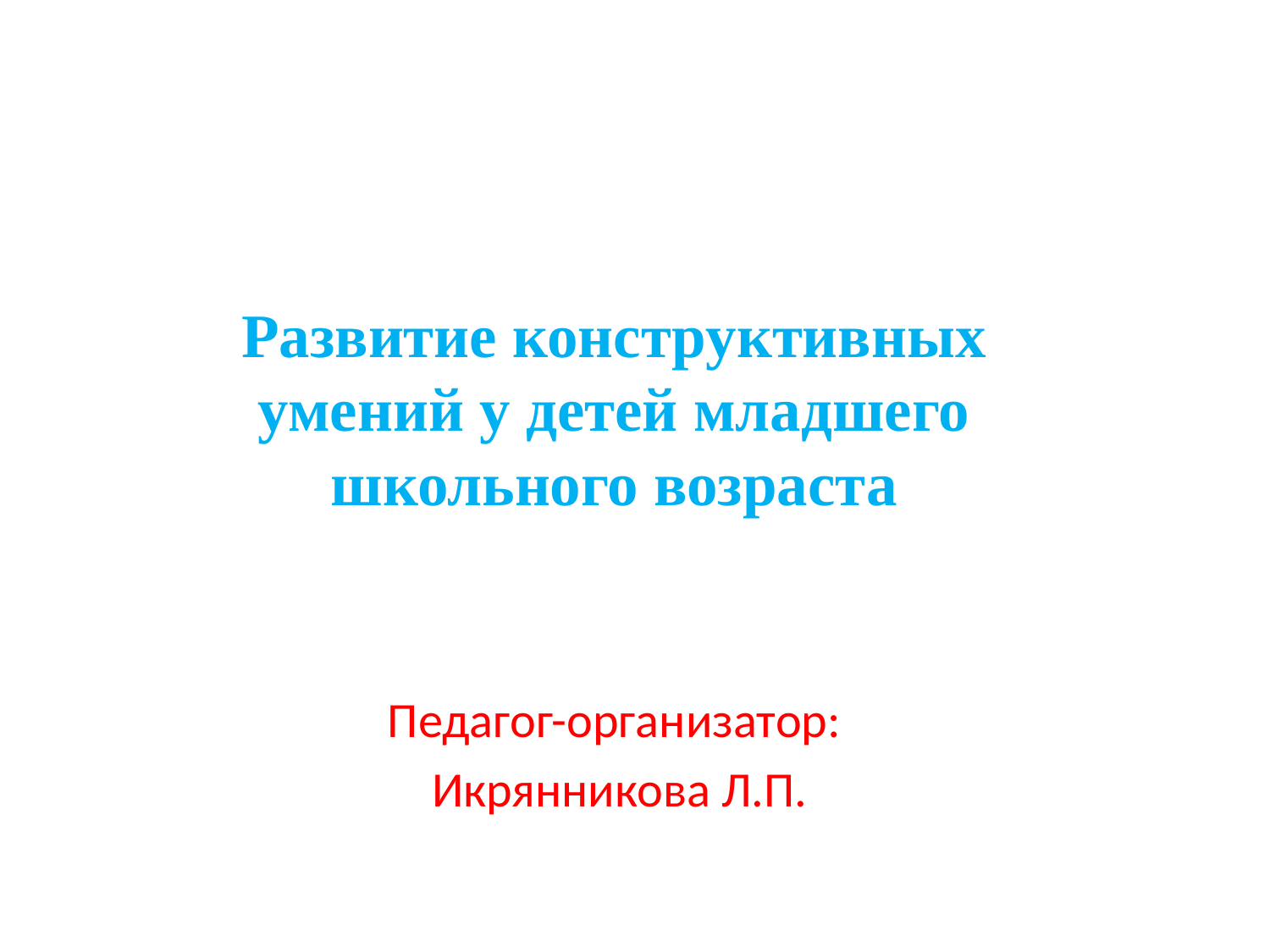

#

Развитие конструктивных умений у детей младшего школьного возраста

Педагог-организатор:
 Икрянникова Л.П.